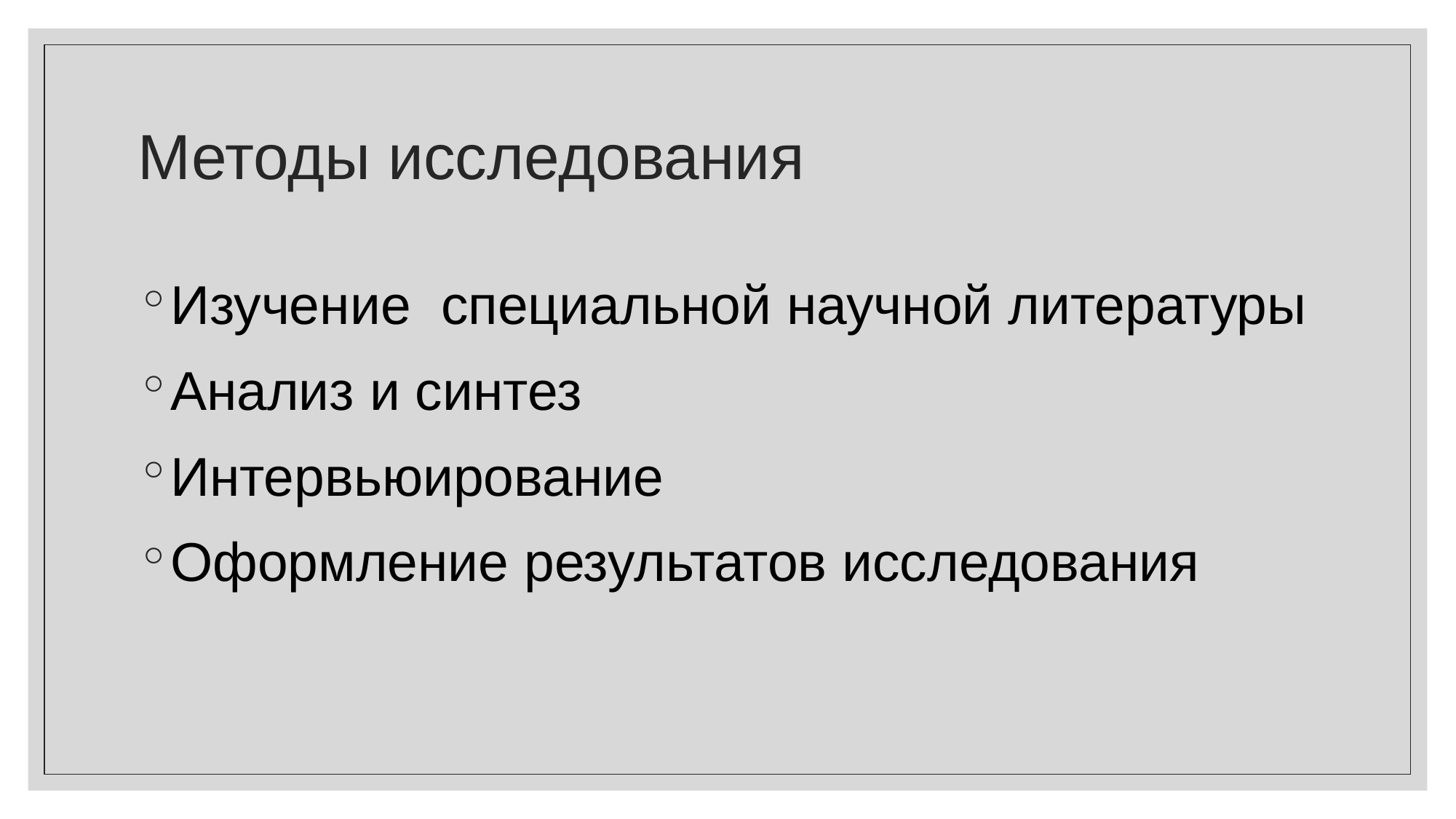

# Методы исследования
Изучение  специальной научной литературы
Анализ и синтез
Интервьюирование
Оформление результатов исследования